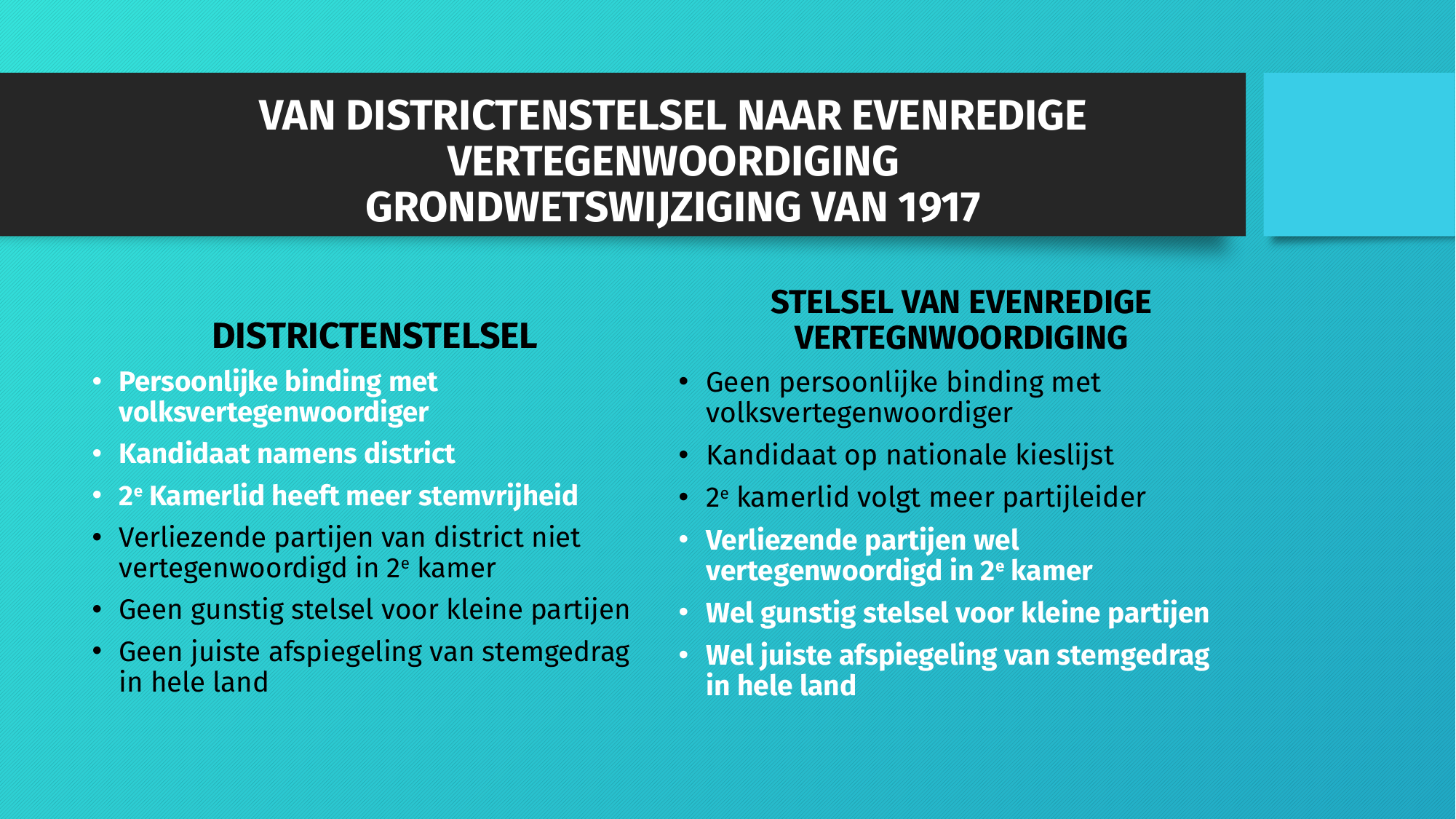

# VAN DISTRICTENSTELSEL NAAR EVENREDIGE VERTEGENWOORDIGING GRONDWETSWIJZIGING VAN 1917
DISTRICTENSTELSEL
STELSEL VAN EVENREDIGE VERTEGNWOORDIGING
Persoonlijke binding met volksvertegenwoordiger
Kandidaat namens district
2e Kamerlid heeft meer stemvrijheid
Verliezende partijen van district niet vertegenwoordigd in 2e kamer
Geen gunstig stelsel voor kleine partijen
Geen juiste afspiegeling van stemgedrag in hele land
Geen persoonlijke binding met volksvertegenwoordiger
Kandidaat op nationale kieslijst
2e kamerlid volgt meer partijleider
Verliezende partijen wel  vertegenwoordigd in 2e kamer
Wel gunstig stelsel voor kleine partijen
Wel juiste afspiegeling van stemgedrag in hele land